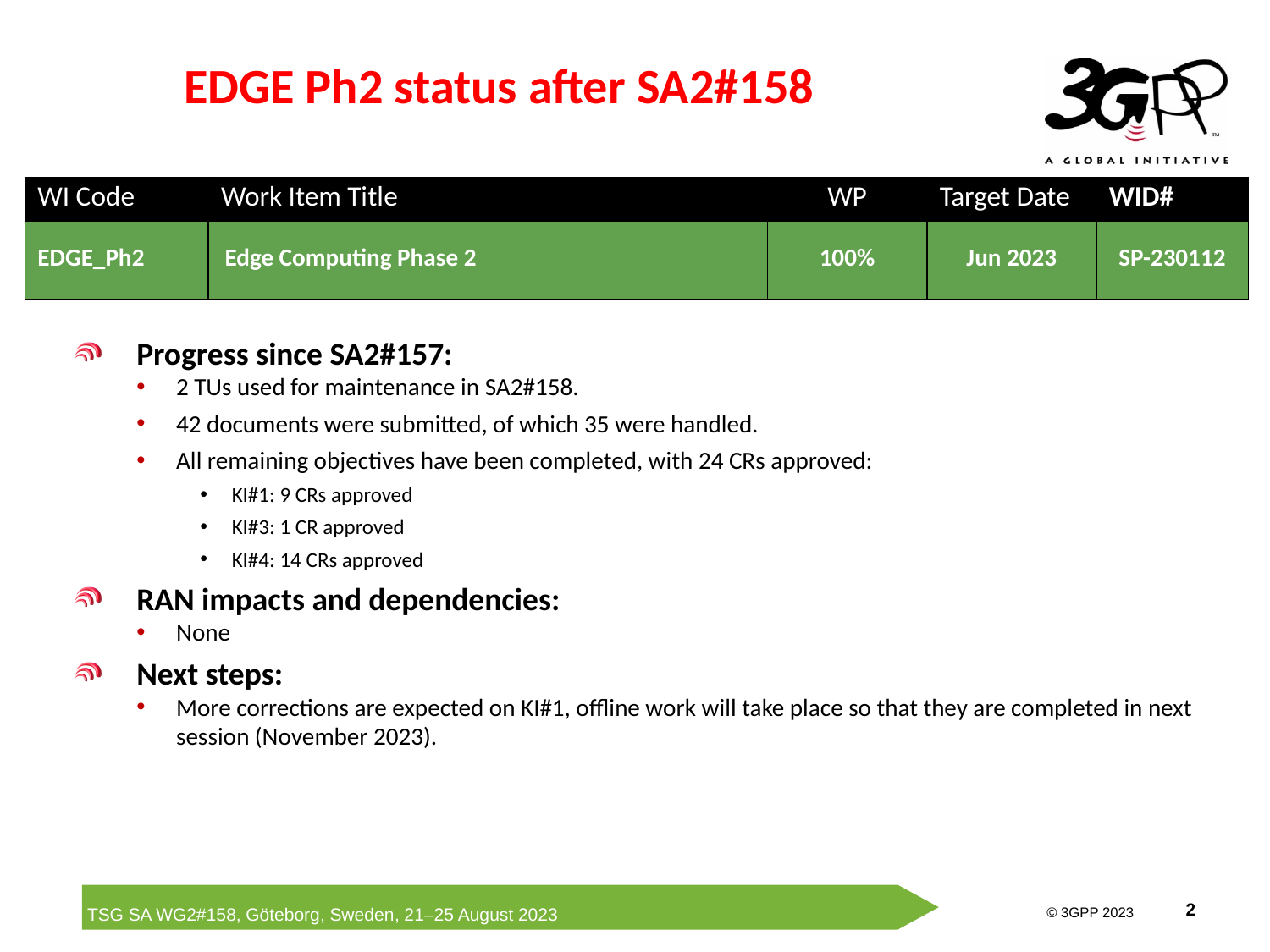

# EDGE Ph2 status after SA2#158
| WI Code | Work Item Title | WP | Target Date | WID# |
| --- | --- | --- | --- | --- |
| EDGE\_Ph2 | Edge Computing Phase 2 | 100% | Jun 2023 | SP-230112 |
Progress since SA2#157:
2 TUs used for maintenance in SA2#158.
42 documents were submitted, of which 35 were handled.
All remaining objectives have been completed, with 24 CRs approved:
KI#1: 9 CRs approved
KI#3: 1 CR approved
KI#4: 14 CRs approved
RAN impacts and dependencies:
None
Next steps:
More corrections are expected on KI#1, offline work will take place so that they are completed in next session (November 2023).